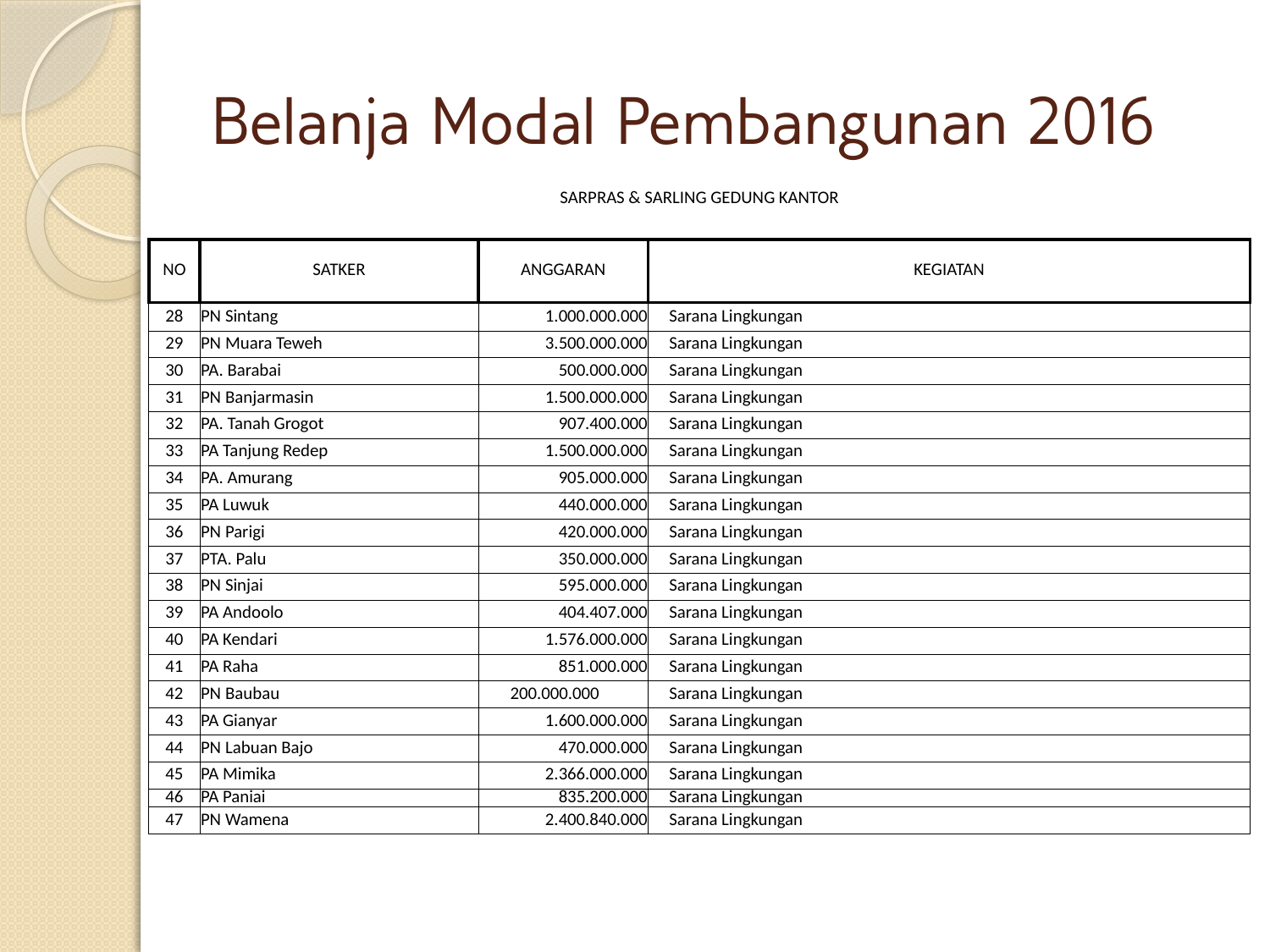

# Belanja Modal Pembangunan 2016
| SARPRAS & SARLING GEDUNG KANTOR |  |  |  |
| --- | --- | --- | --- |
|  |  |  |  |
| NO | SATKER | ANGGARAN | KEGIATAN |
| 28 | PN Sintang | 1.000.000.000 | Sarana Lingkungan |
| 29 | PN Muara Teweh | 3.500.000.000 | Sarana Lingkungan |
| 30 | PA. Barabai | 500.000.000 | Sarana Lingkungan |
| 31 | PN Banjarmasin | 1.500.000.000 | Sarana Lingkungan |
| 32 | PA. Tanah Grogot | 907.400.000 | Sarana Lingkungan |
| 33 | PA Tanjung Redep | 1.500.000.000 | Sarana Lingkungan |
| 34 | PA. Amurang | 905.000.000 | Sarana Lingkungan |
| 35 | PA Luwuk | 440.000.000 | Sarana Lingkungan |
| 36 | PN Parigi | 420.000.000 | Sarana Lingkungan |
| 37 | PTA. Palu | 350.000.000 | Sarana Lingkungan |
| 38 | PN Sinjai | 595.000.000 | Sarana Lingkungan |
| 39 | PA Andoolo | 404.407.000 | Sarana Lingkungan |
| 40 | PA Kendari | 1.576.000.000 | Sarana Lingkungan |
| 41 | PA Raha | 851.000.000 | Sarana Lingkungan |
| 42 | PN Baubau | 200.000.000 | Sarana Lingkungan |
| 43 | PA Gianyar | 1.600.000.000 | Sarana Lingkungan |
| 44 | PN Labuan Bajo | 470.000.000 | Sarana Lingkungan |
| 45 | PA Mimika | 2.366.000.000 | Sarana Lingkungan |
| 46 | PA Paniai | 835.200.000 | Sarana Lingkungan |
| 47 | PN Wamena | 2.400.840.000 | Sarana Lingkungan |